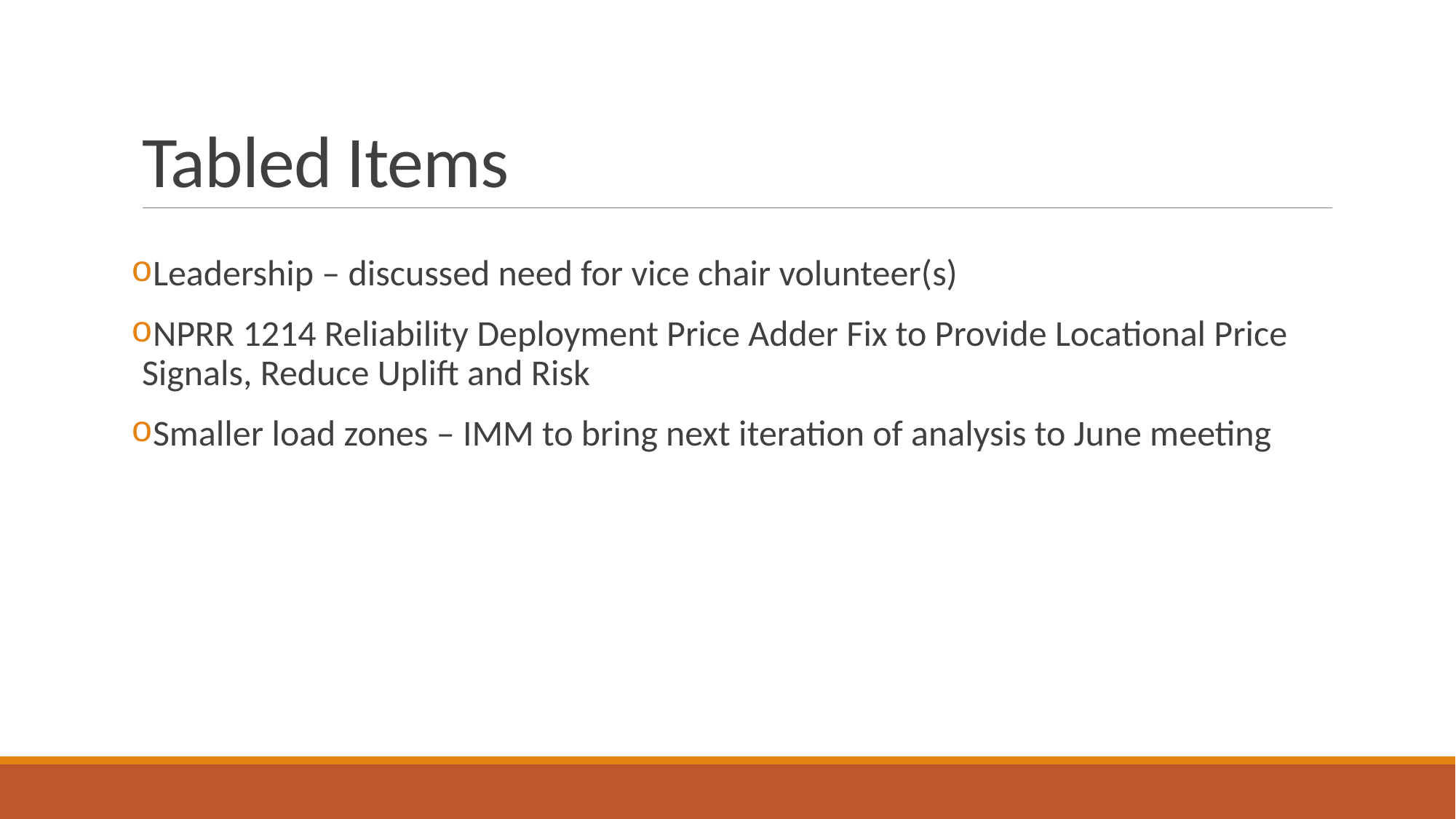

# Tabled Items
Leadership – discussed need for vice chair volunteer(s)
NPRR 1214 Reliability Deployment Price Adder Fix to Provide Locational Price Signals, Reduce Uplift and Risk
Smaller load zones – IMM to bring next iteration of analysis to June meeting